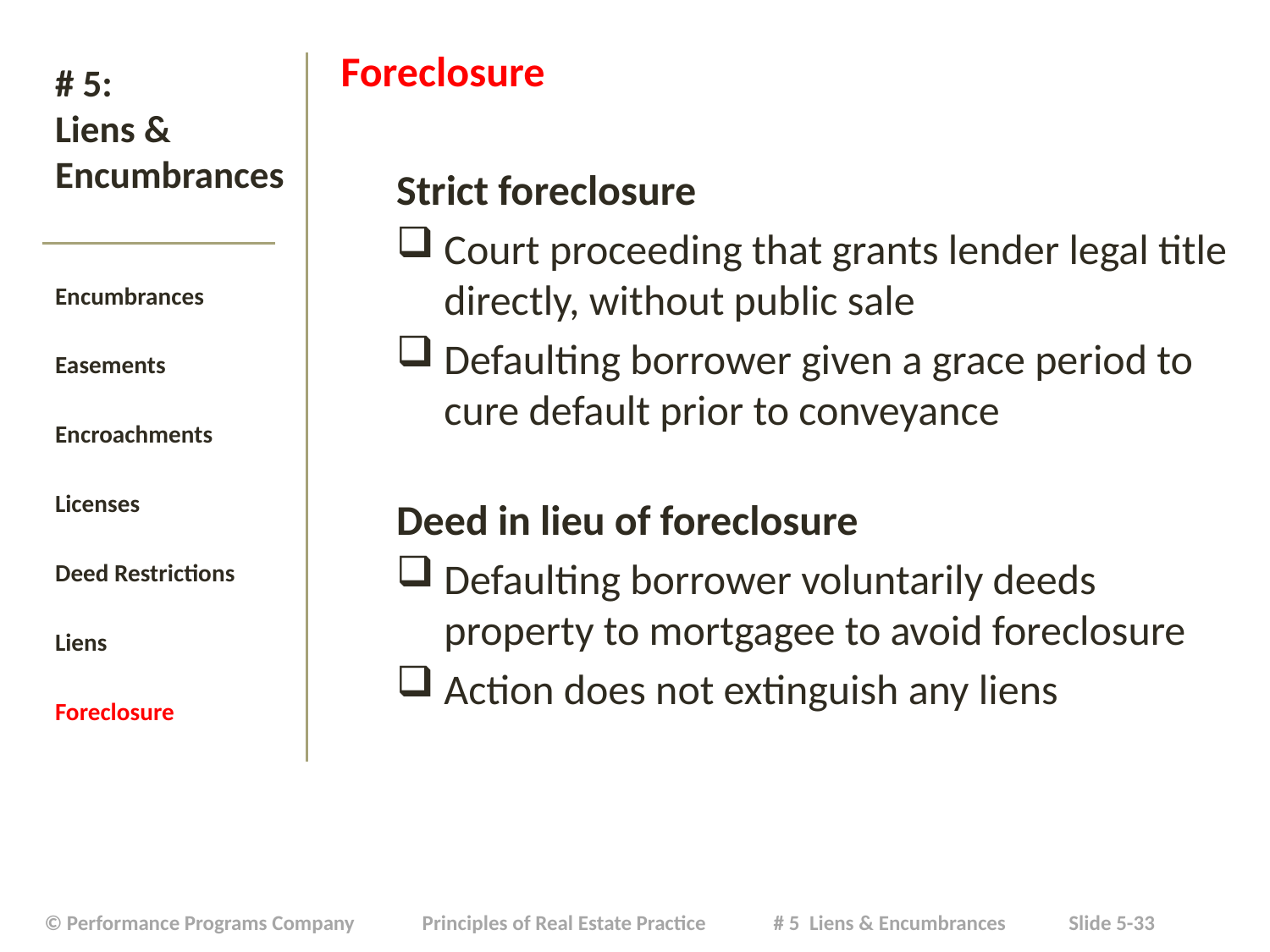

Foreclosure

Strict foreclosure
Court proceeding that grants lender legal title directly, without public sale
Defaulting borrower given a grace period to cure default prior to conveyance
Deed in lieu of foreclosure
Defaulting borrower voluntarily deeds property to mortgagee to avoid foreclosure
Action does not extinguish any liens
# # 5: Liens & Encumbrances

Encumbrances

Easements

Encroachments

Licenses

Deed Restrictions

Liens

Foreclosure

| © Performance Programs Company Principles of Real Estate Practice # 5 Liens & Encumbrances Slide 5-33 |
| --- |